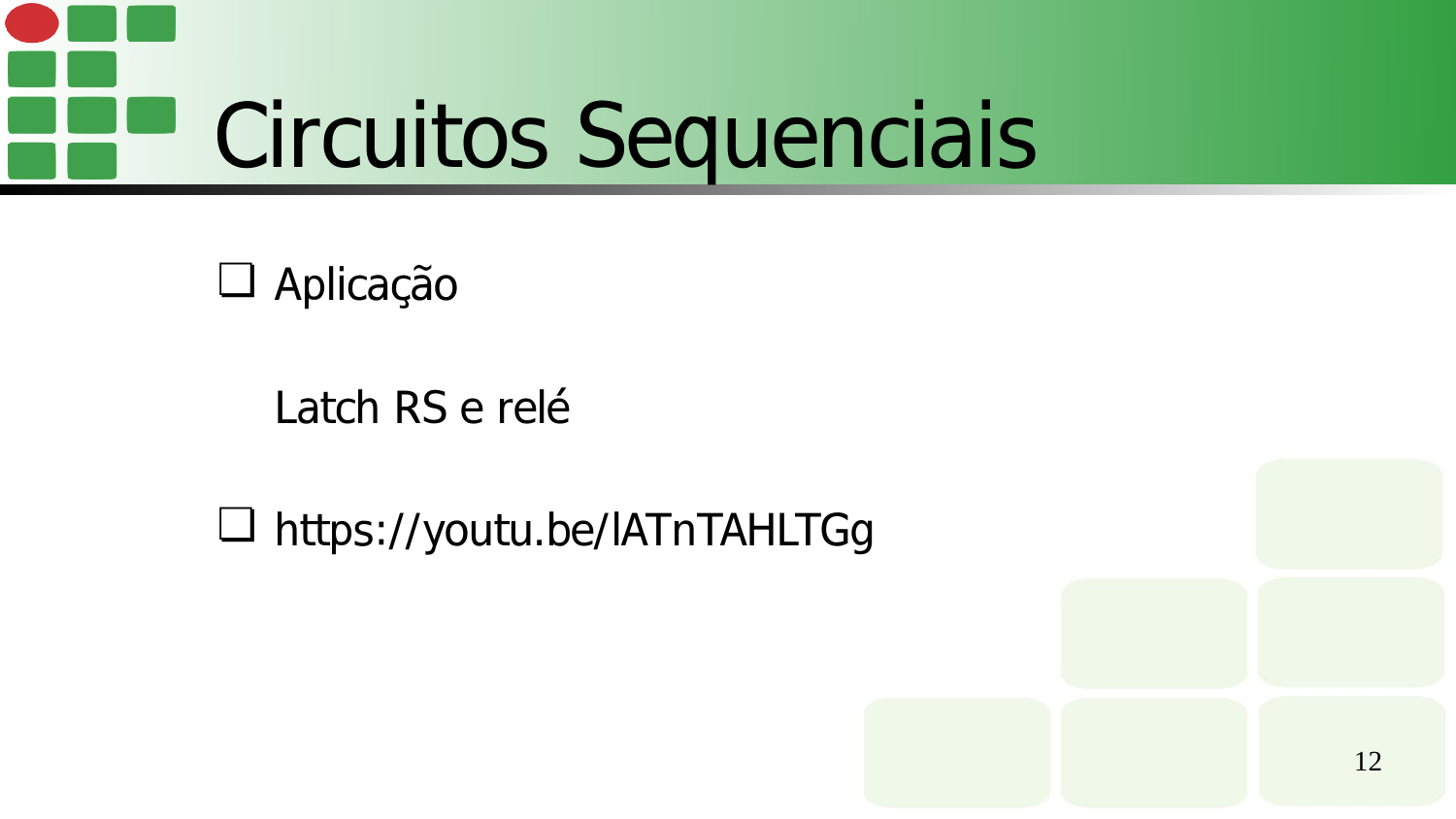

Circuitos Sequenciais
Aplicação

Latch RS e relé

https://youtu.be/lATnTAHLTGg

12